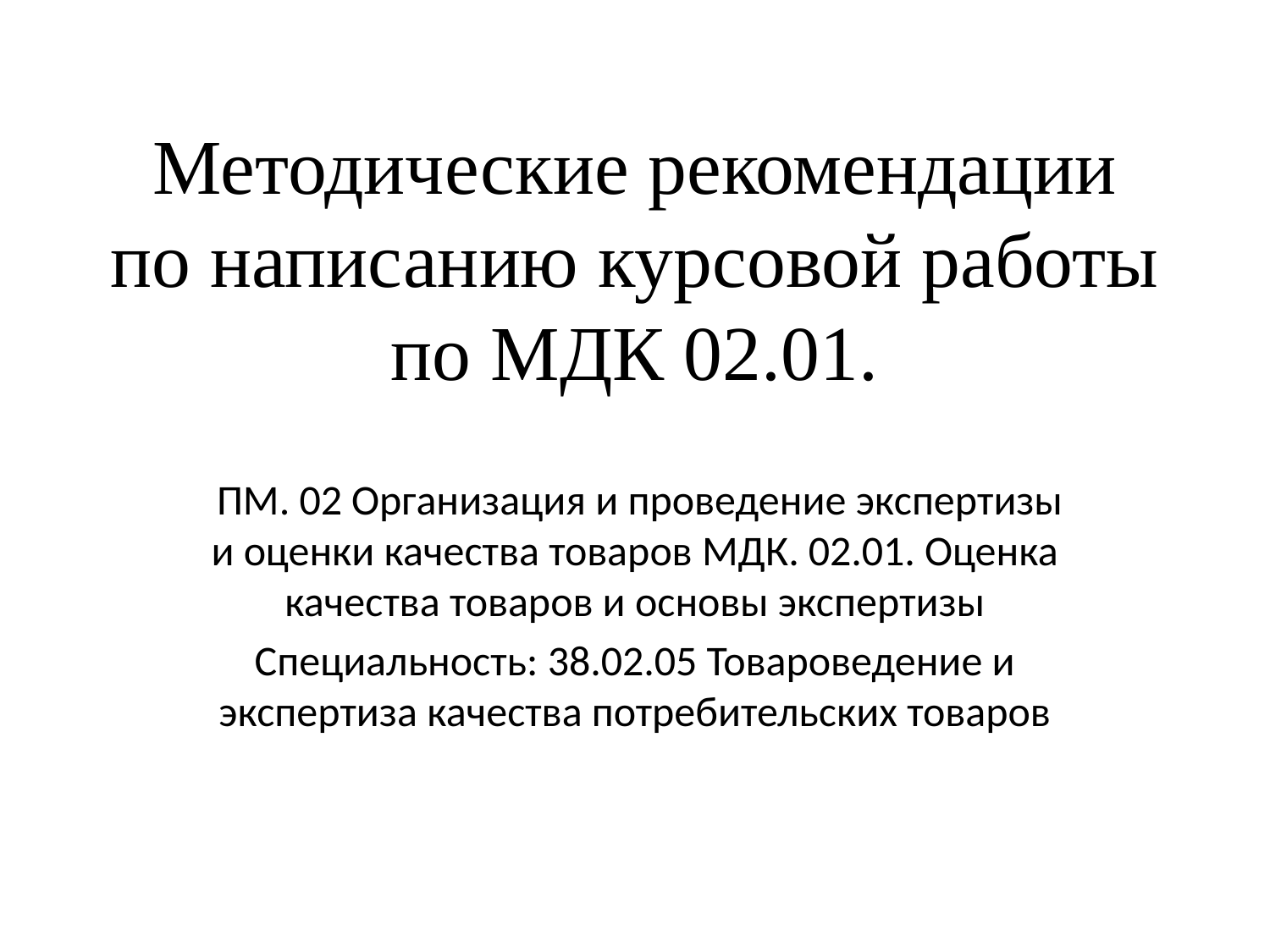

# Методические рекомендации по написанию курсовой работы по МДК 02.01.
 ПМ. 02 Организация и проведение экспертизы и оценки качества товаров МДК. 02.01. Оценка качества товаров и основы экспертизы
Специальность: 38.02.05 Товароведение и экспертиза качества потребительских товаров